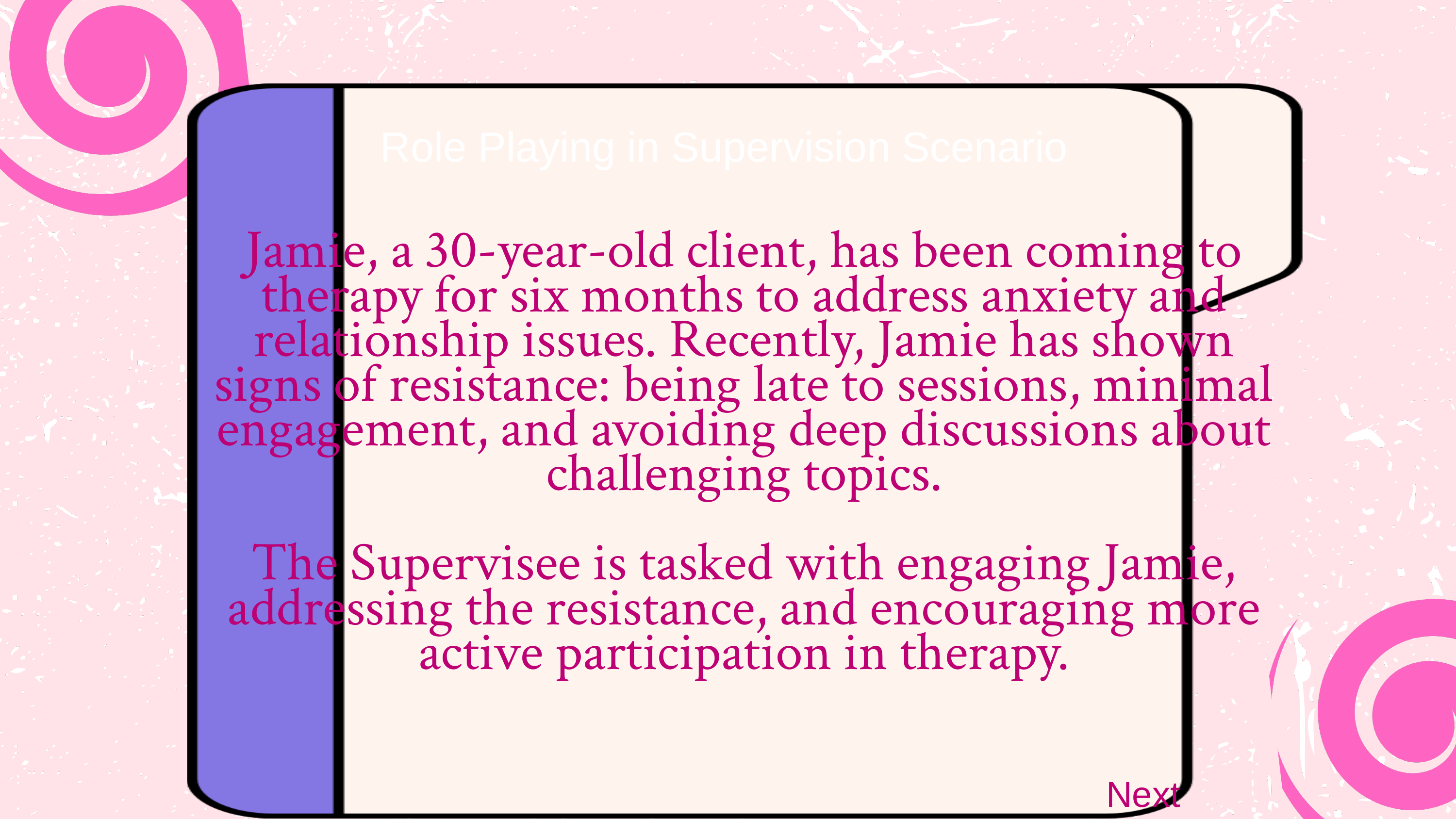

Role Playing in Supervision Scenario
Jamie, a 30-year-old client, has been coming to therapy for six months to address anxiety and relationship issues. Recently, Jamie has shown signs of resistance: being late to sessions, minimal engagement, and avoiding deep discussions about challenging topics.

The Supervisee is tasked with engaging Jamie, addressing the resistance, and encouraging more active participation in therapy.

Next